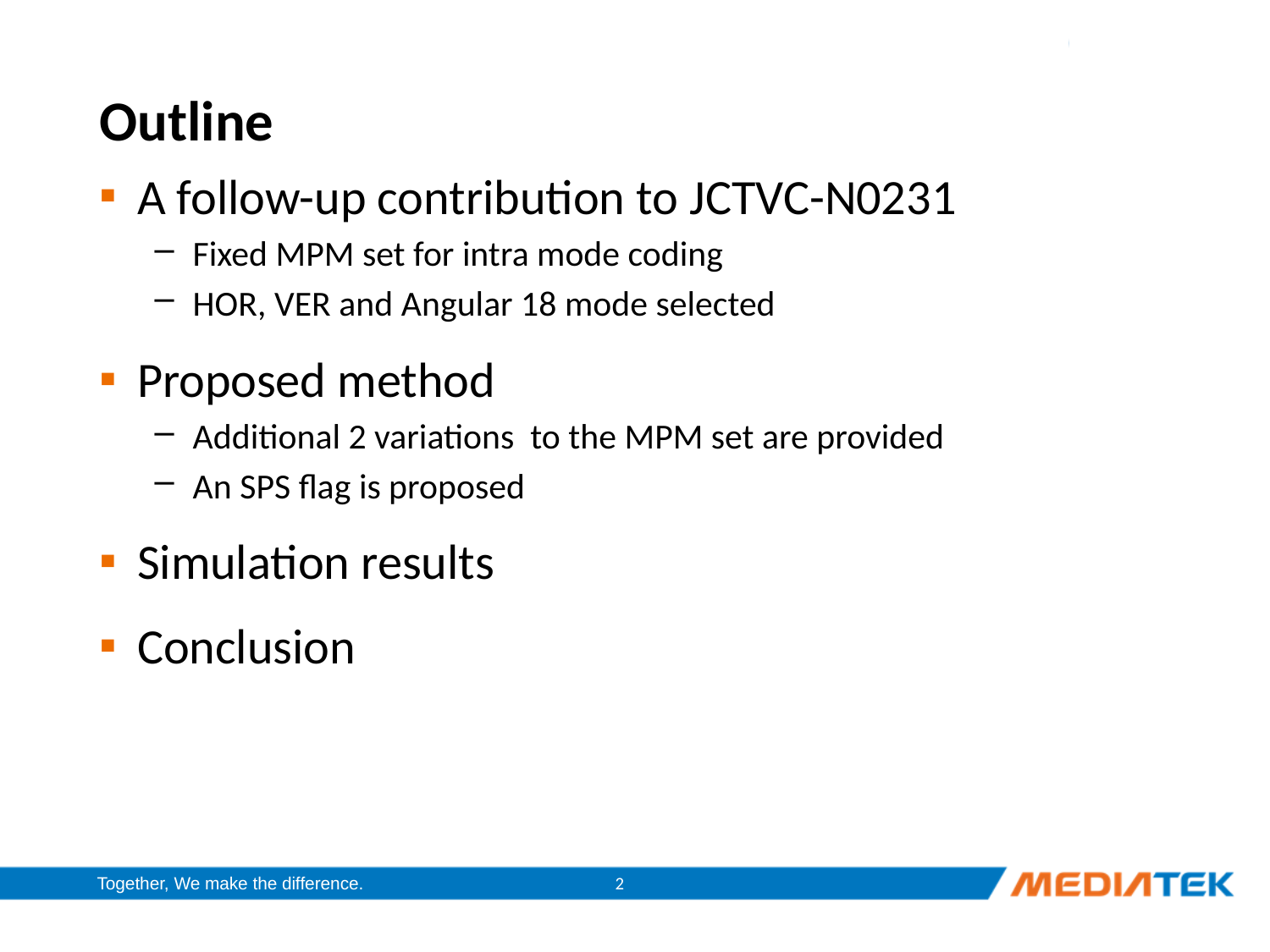

# Outline
A follow-up contribution to JCTVC-N0231
Fixed MPM set for intra mode coding
HOR, VER and Angular 18 mode selected
Proposed method
Additional 2 variations  to the MPM set are provided
An SPS flag is proposed
Simulation results
Conclusion
2